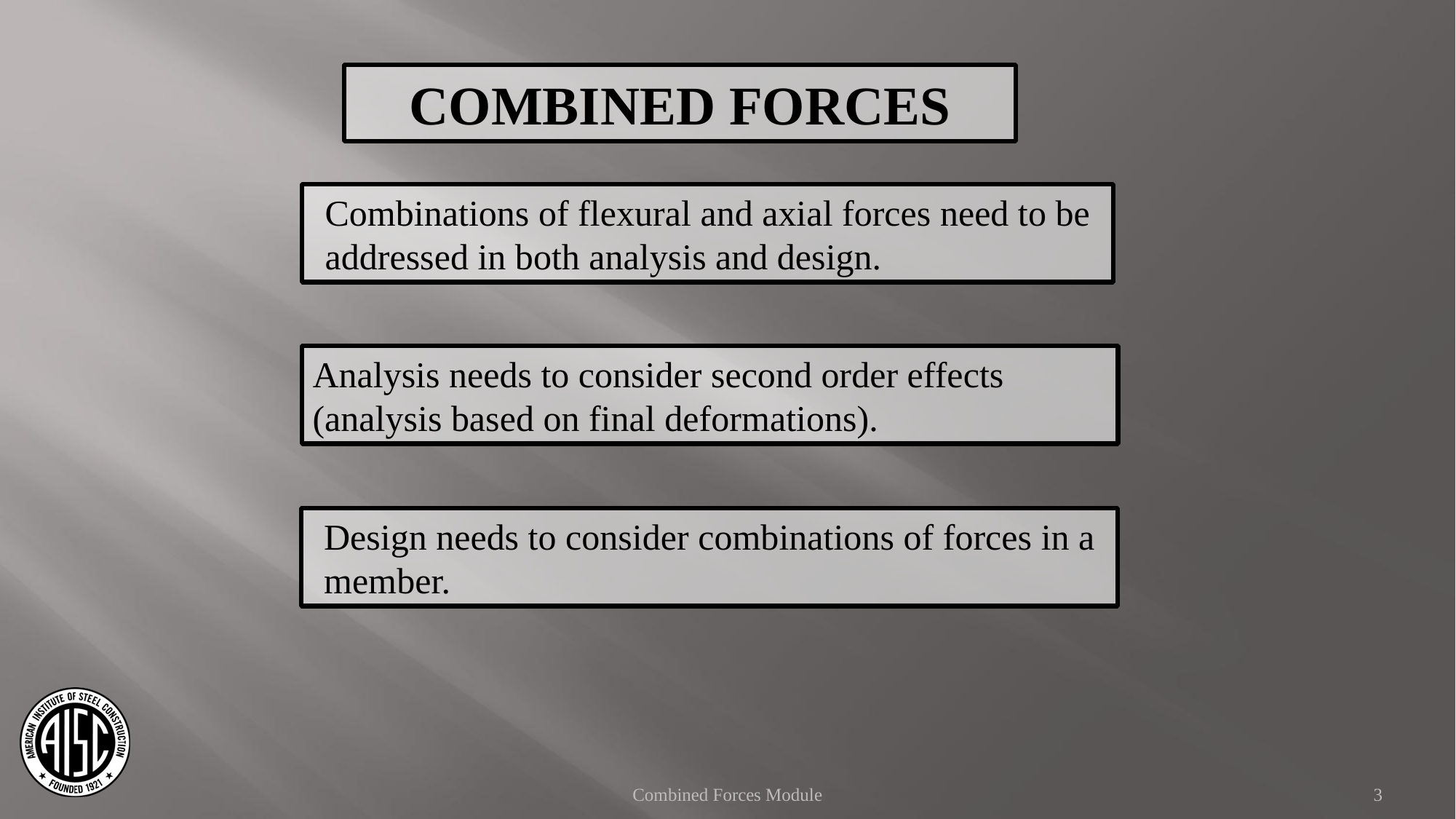

COMBINED FORCES
Combinations of flexural and axial forces need to be addressed in both analysis and design.
Analysis needs to consider second order effects (analysis based on final deformations).
Design needs to consider combinations of forces in a member.
Combined Forces Module
3